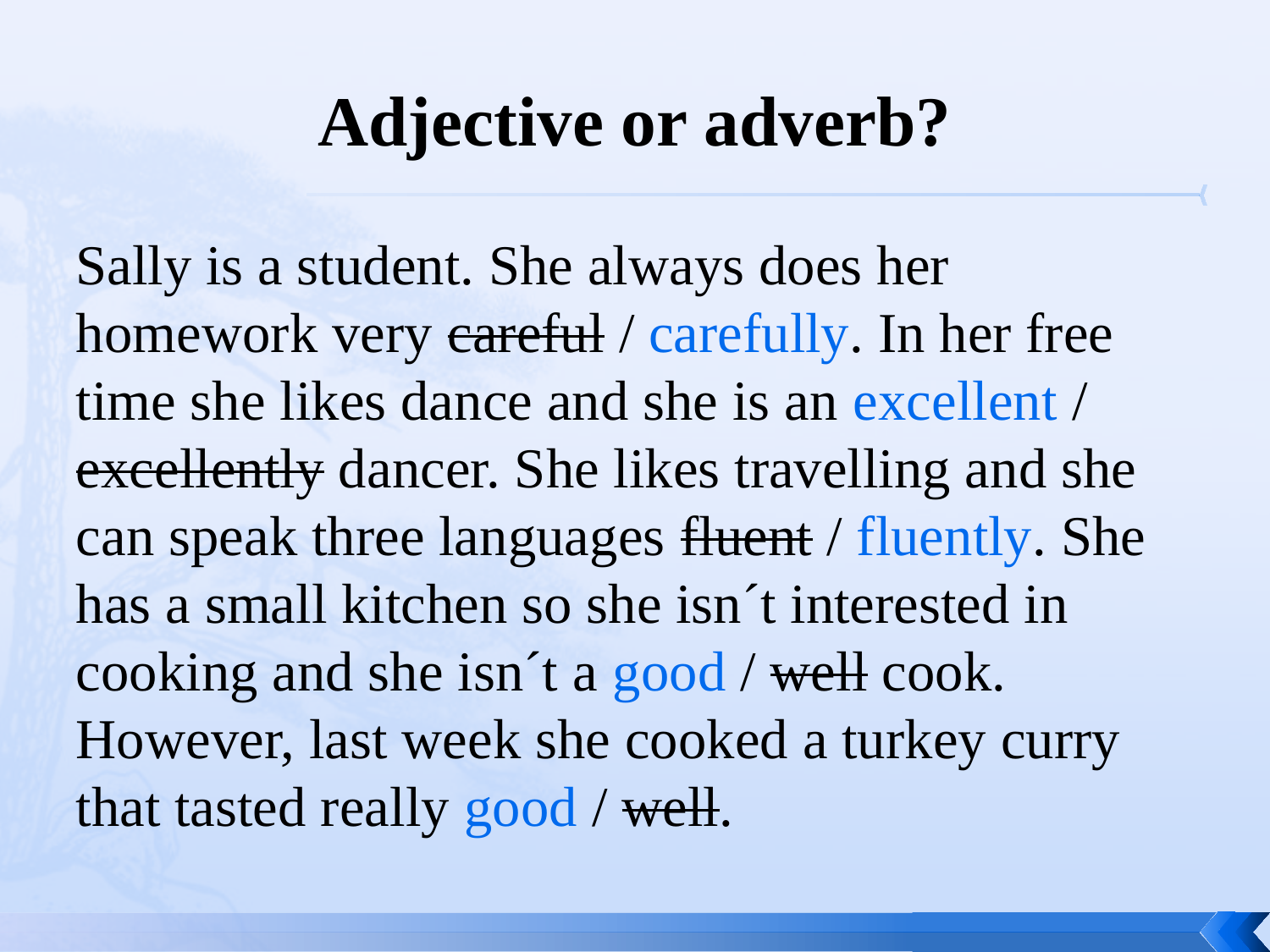

# Adjective or adverb?
Sally is a student. She always does her homework very careful / carefully. In her free time she likes dance and she is an excellent / excellently dancer. She likes travelling and she can speak three languages fluent / fluently. She has a small kitchen so she isn´t interested in cooking and she isn´t a good / well cook. However, last week she cooked a turkey curry that tasted really good / well.